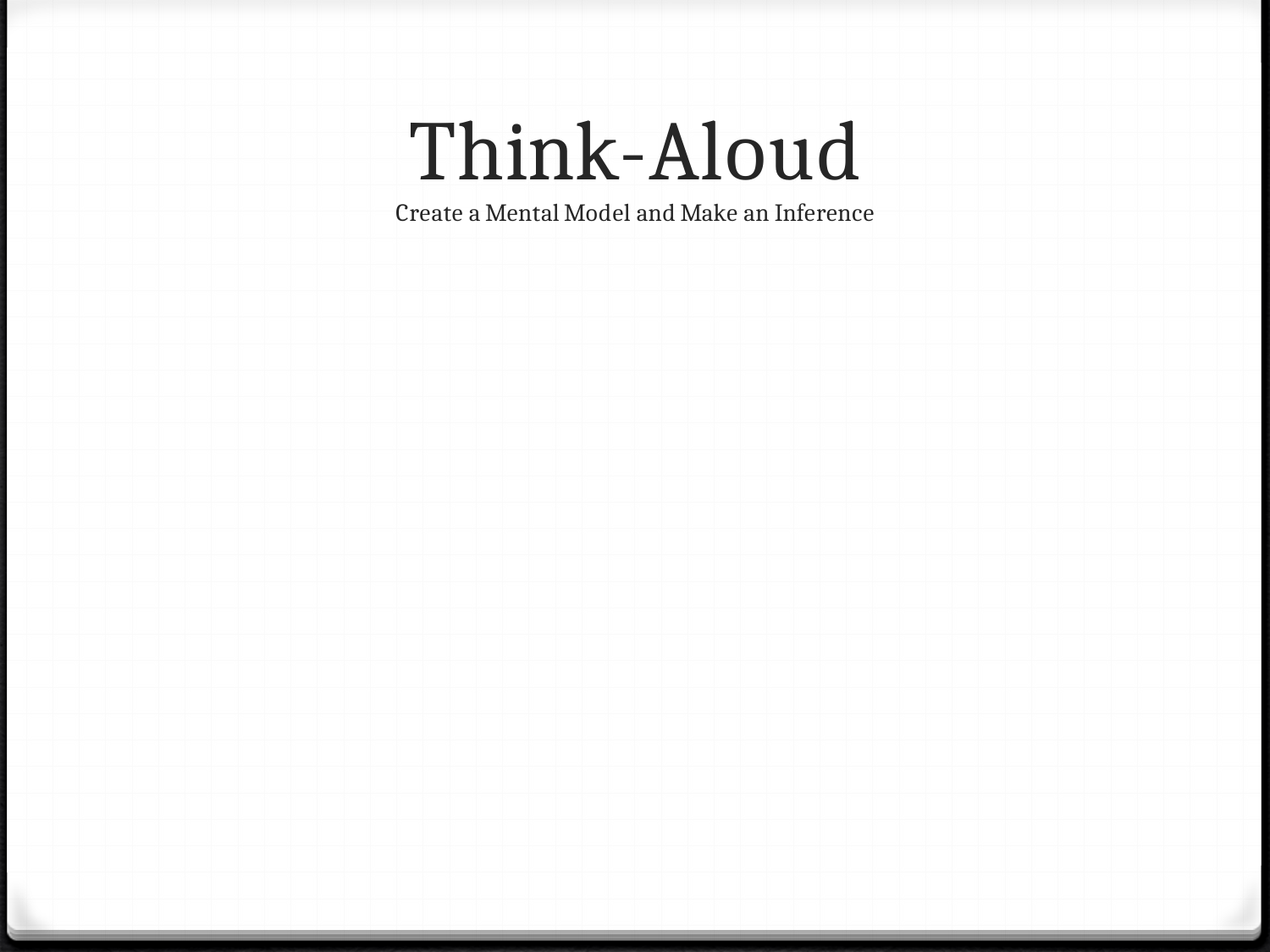

# Think-Aloud Create a Mental Model and Make an Inference